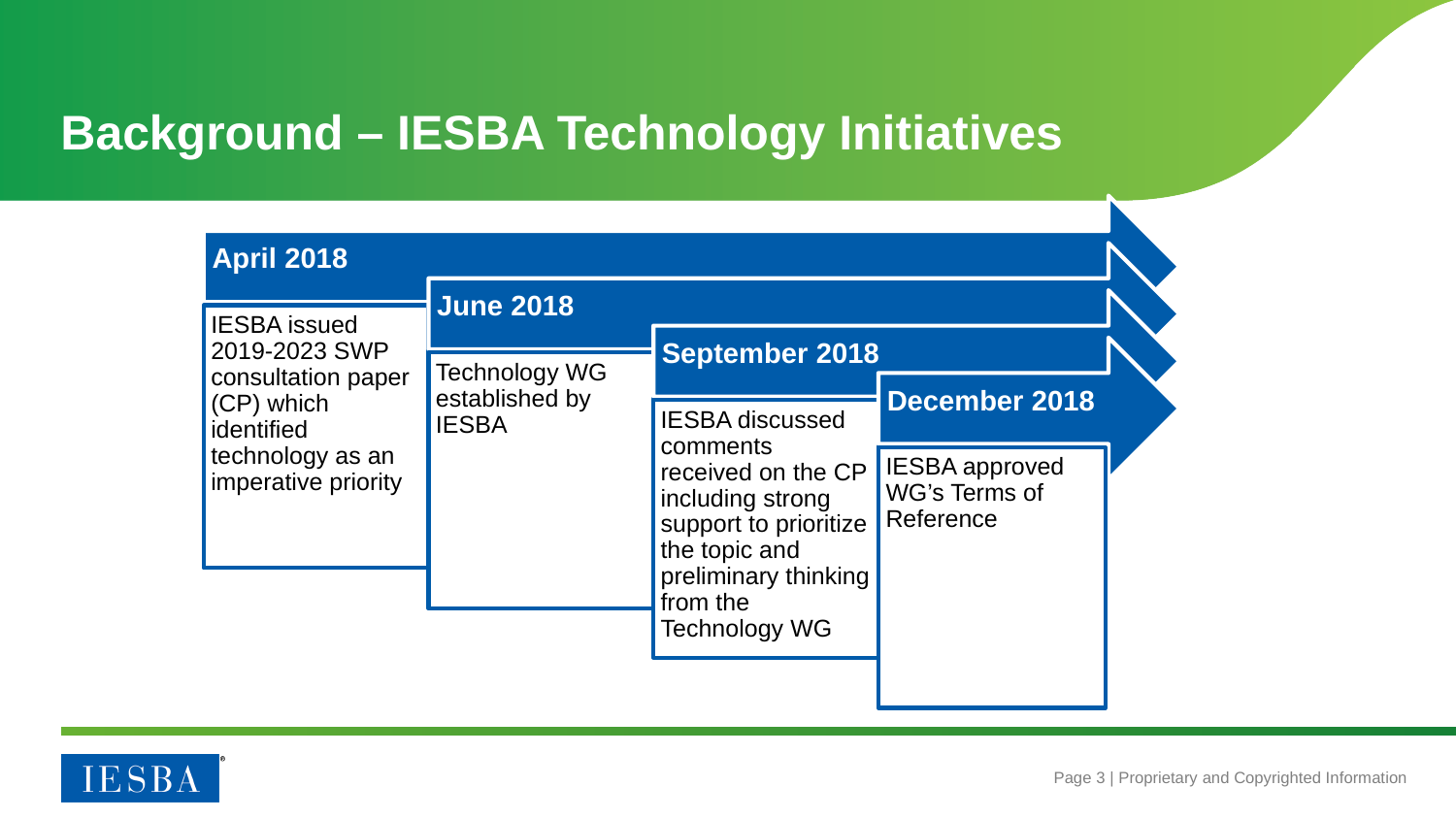

# Background – IESBA Technology Initiatives
April 2018
IESBA issued 2019-2023 SWP consultation paper (CP) which identified technology as an imperative priority
June 2018
Technology WG established by IESBA
September 2018
IESBA discussed comments received on the CP including strong support to prioritize the topic and preliminary thinking from the Technology WG
December 2018
IESBA approved WG’s Terms of Reference